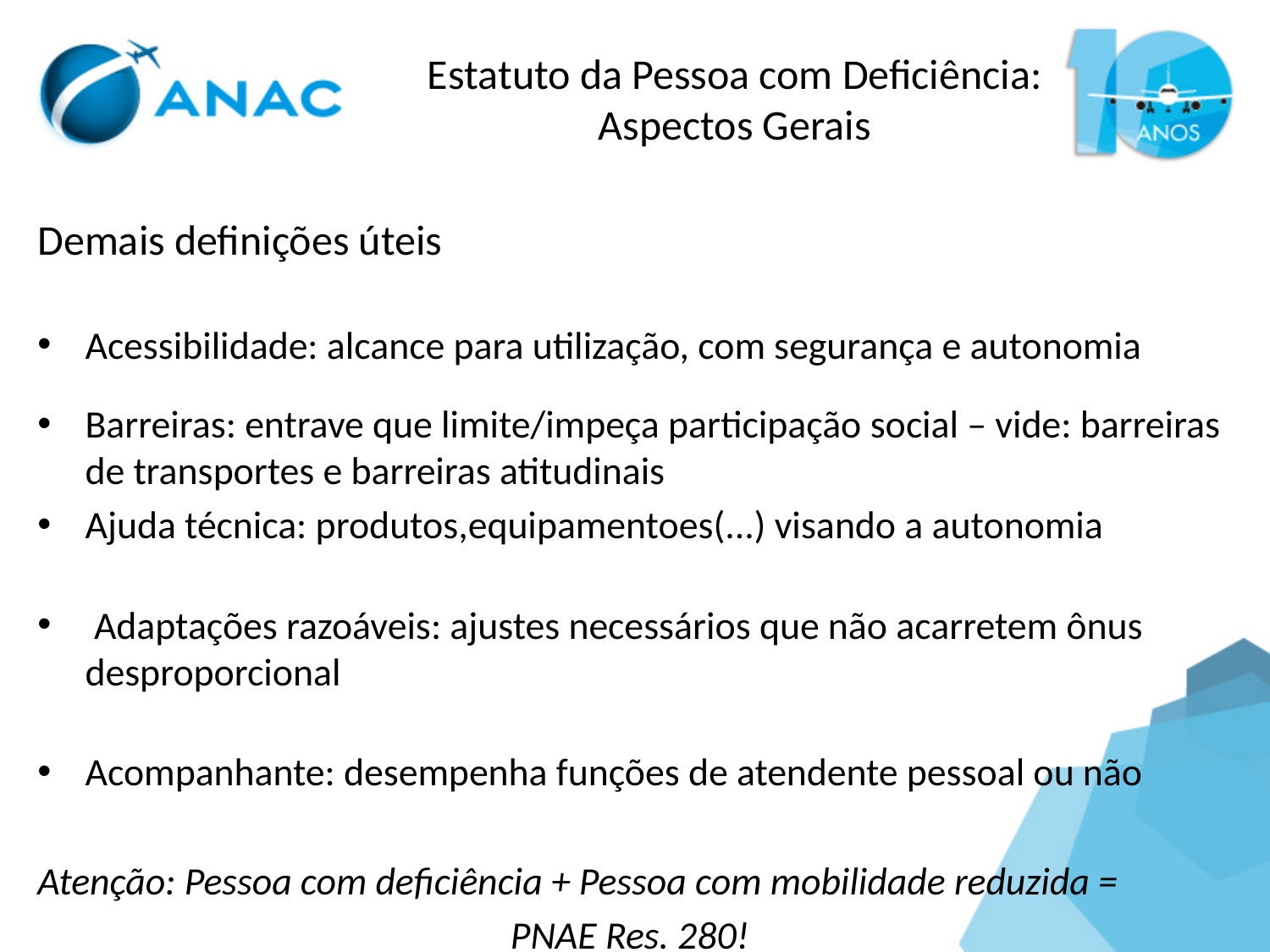

Estatuto da Pessoa com Deficiência: Aspectos Gerais
Demais definições úteis

Acessibilidade: alcance para utilização, com segurança e autonomia

Barreiras: entrave que limite/impeça participação social – vide: barreiras de transportes e barreiras atitudinais
Ajuda técnica: produtos,equipamentoes(...) visando a autonomia

 Adaptações razoáveis: ajustes necessários que não acarretem ônus desproporcional

Acompanhante: desempenha funções de atendente pessoal ou não

Atenção: Pessoa com deficiência + Pessoa com mobilidade reduzida =
PNAE Res. 280!